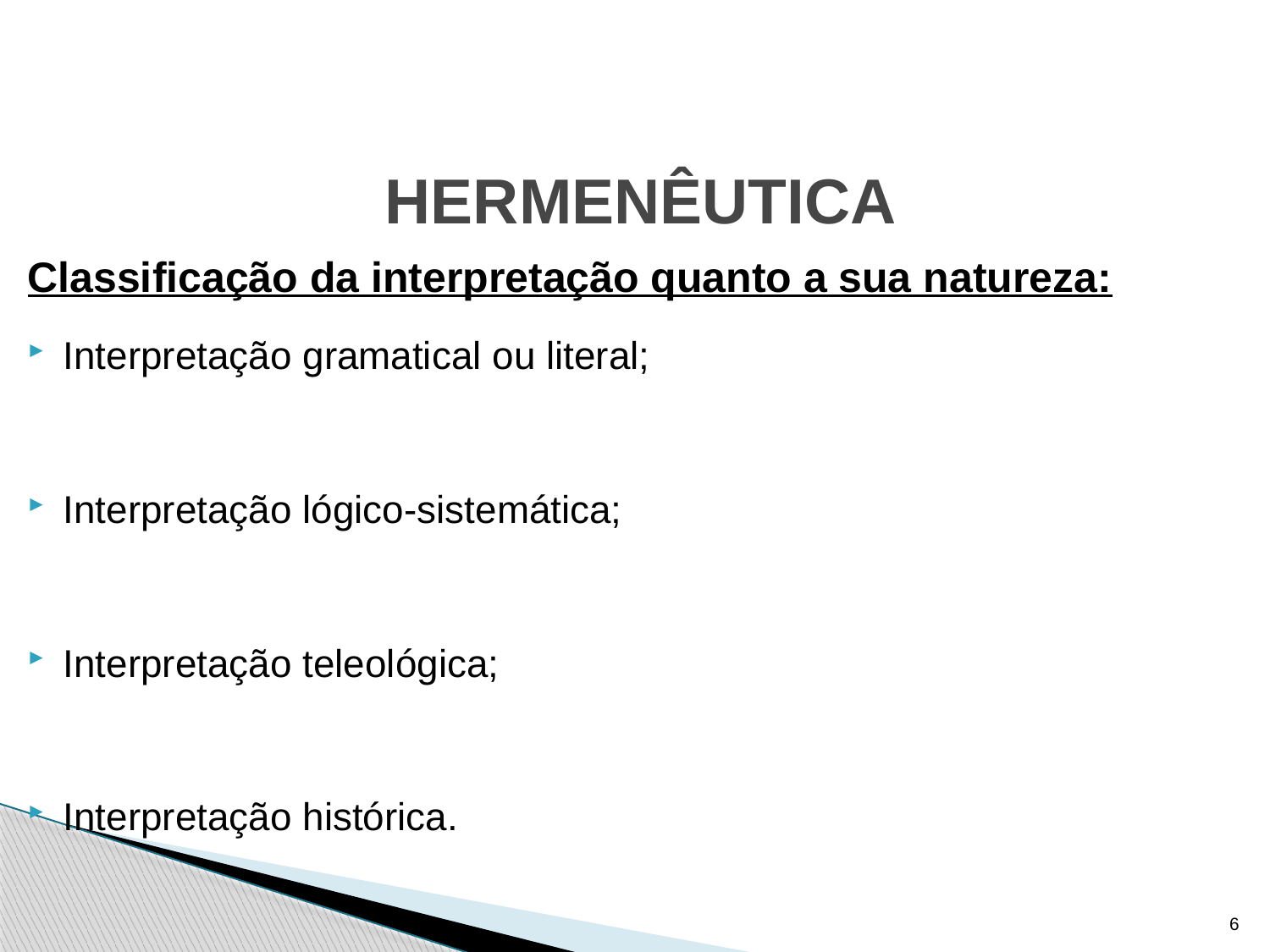

# HERMENÊUTICA
Classificação da interpretação quanto a sua natureza:
Interpretação gramatical ou literal;

Interpretação lógico-sistemática;

Interpretação teleológica;

Interpretação histórica.

6